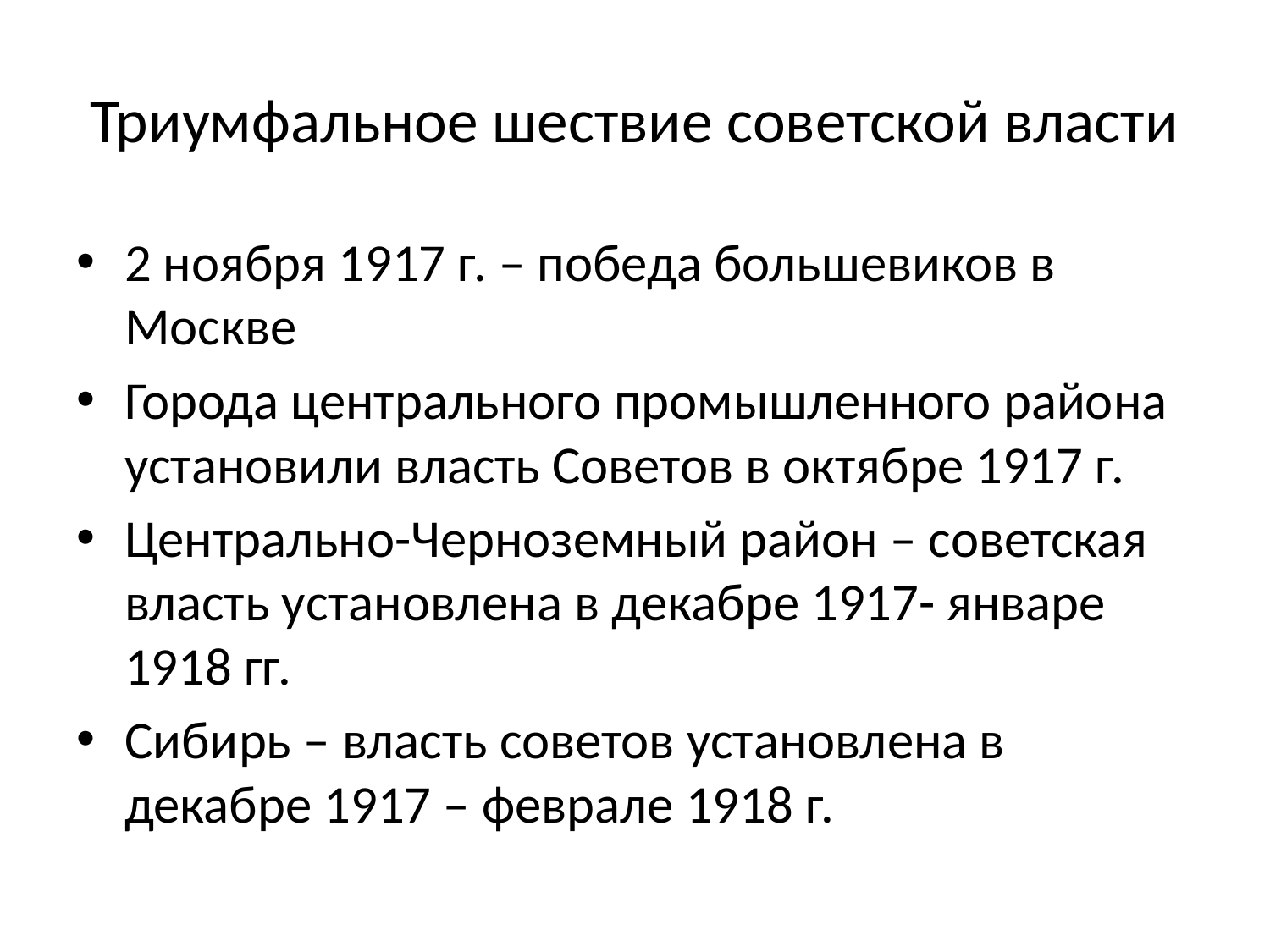

# Триумфальное шествие советской власти
2 ноября 1917 г. – победа большевиков в Москве
Города центрального промышленного района установили власть Советов в октябре 1917 г.
Центрально-Черноземный район – советская власть установлена в декабре 1917- январе 1918 гг.
Сибирь – власть советов установлена в декабре 1917 – феврале 1918 г.